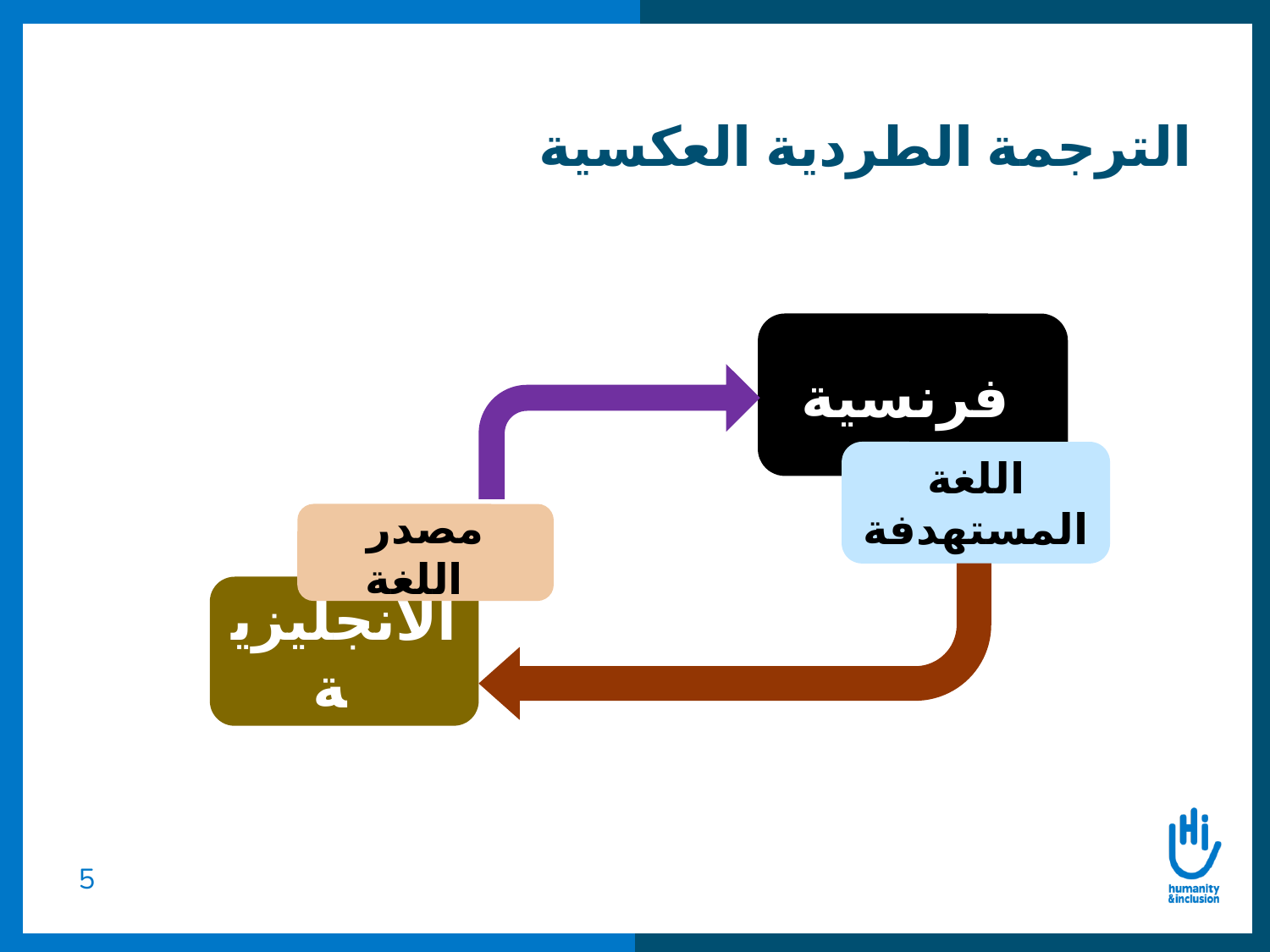

# الترجمة الطردية العكسية
فرنسية

اللغة المستهدفة
مصدر اللغة

الانجليزية
5